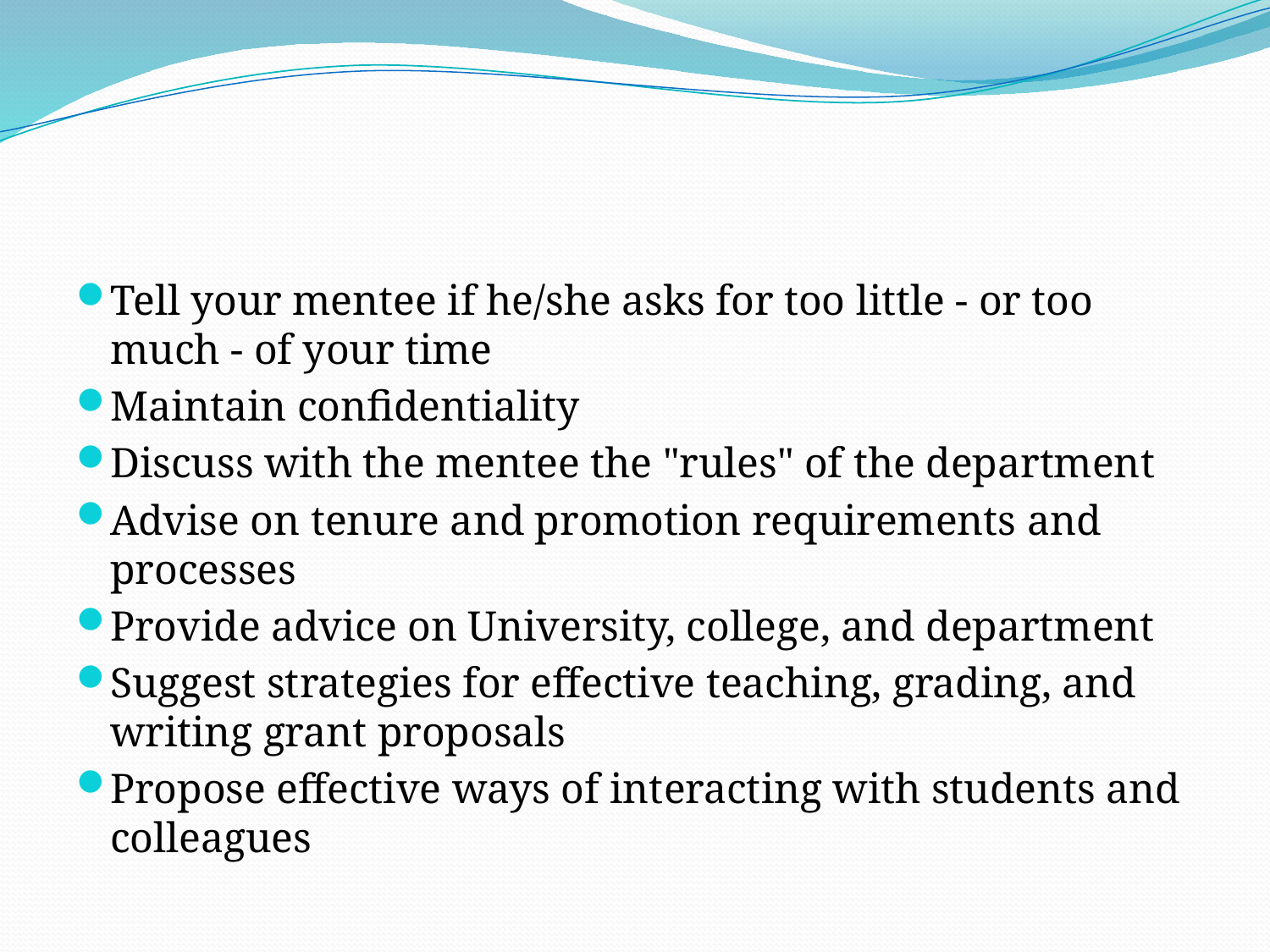

#
Tell your mentee if he/she asks for too little - or too much - of your time
Maintain confidentiality
Discuss with the mentee the "rules" of the department
Advise on tenure and promotion requirements and processes
Provide advice on University, college, and department
Suggest strategies for effective teaching, grading, and writing grant proposals
Propose effective ways of interacting with students and colleagues